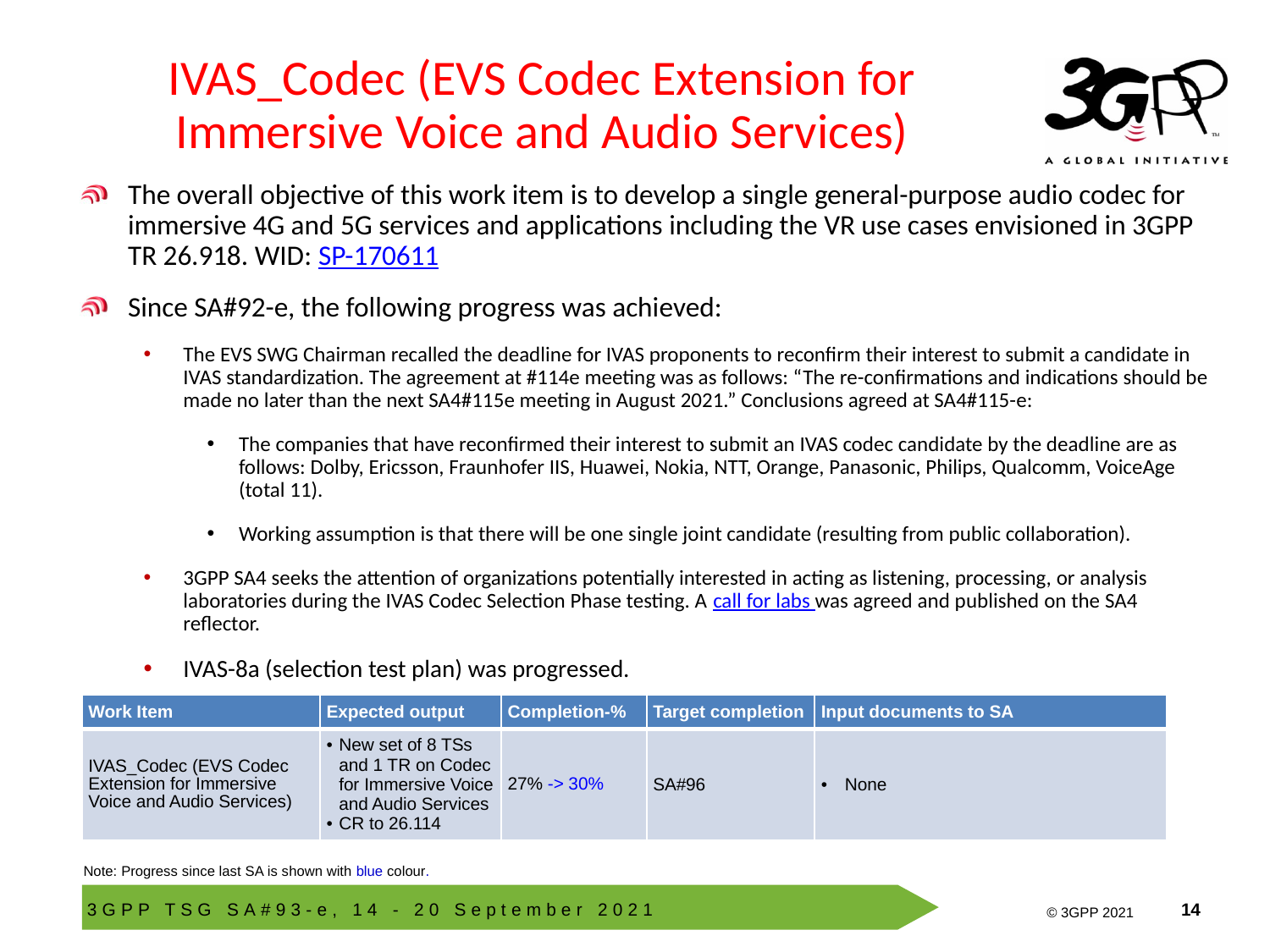

# IVAS_Codec (EVS Codec Extension for Immersive Voice and Audio Services)
The overall objective of this work item is to develop a single general-purpose audio codec for immersive 4G and 5G services and applications including the VR use cases envisioned in 3GPP TR 26.918. WID: SP-170611
Since SA#92-e, the following progress was achieved:
The EVS SWG Chairman recalled the deadline for IVAS proponents to reconfirm their interest to submit a candidate in IVAS standardization. The agreement at #114e meeting was as follows: “The re-confirmations and indications should be made no later than the next SA4#115e meeting in August 2021.” Conclusions agreed at SA4#115-e:
The companies that have reconfirmed their interest to submit an IVAS codec candidate by the deadline are as follows: Dolby, Ericsson, Fraunhofer IIS, Huawei, Nokia, NTT, Orange, Panasonic, Philips, Qualcomm, VoiceAge (total 11).
Working assumption is that there will be one single joint candidate (resulting from public collaboration).
3GPP SA4 seeks the attention of organizations potentially interested in acting as listening, processing, or analysis laboratories during the IVAS Codec Selection Phase testing. A call for labs was agreed and published on the SA4 reflector.
IVAS-8a (selection test plan) was progressed.
| Work Item | Expected output | Completion-% | Target completion | Input documents to SA |
| --- | --- | --- | --- | --- |
| IVAS\_Codec (EVS Codec Extension for Immersive Voice and Audio Services) | New set of 8 TSs and 1 TR on Codec for Immersive Voice and Audio Services CR to 26.114 | 27% -> 30% | SA#96 | None |
Note: Progress since last SA is shown with blue colour.